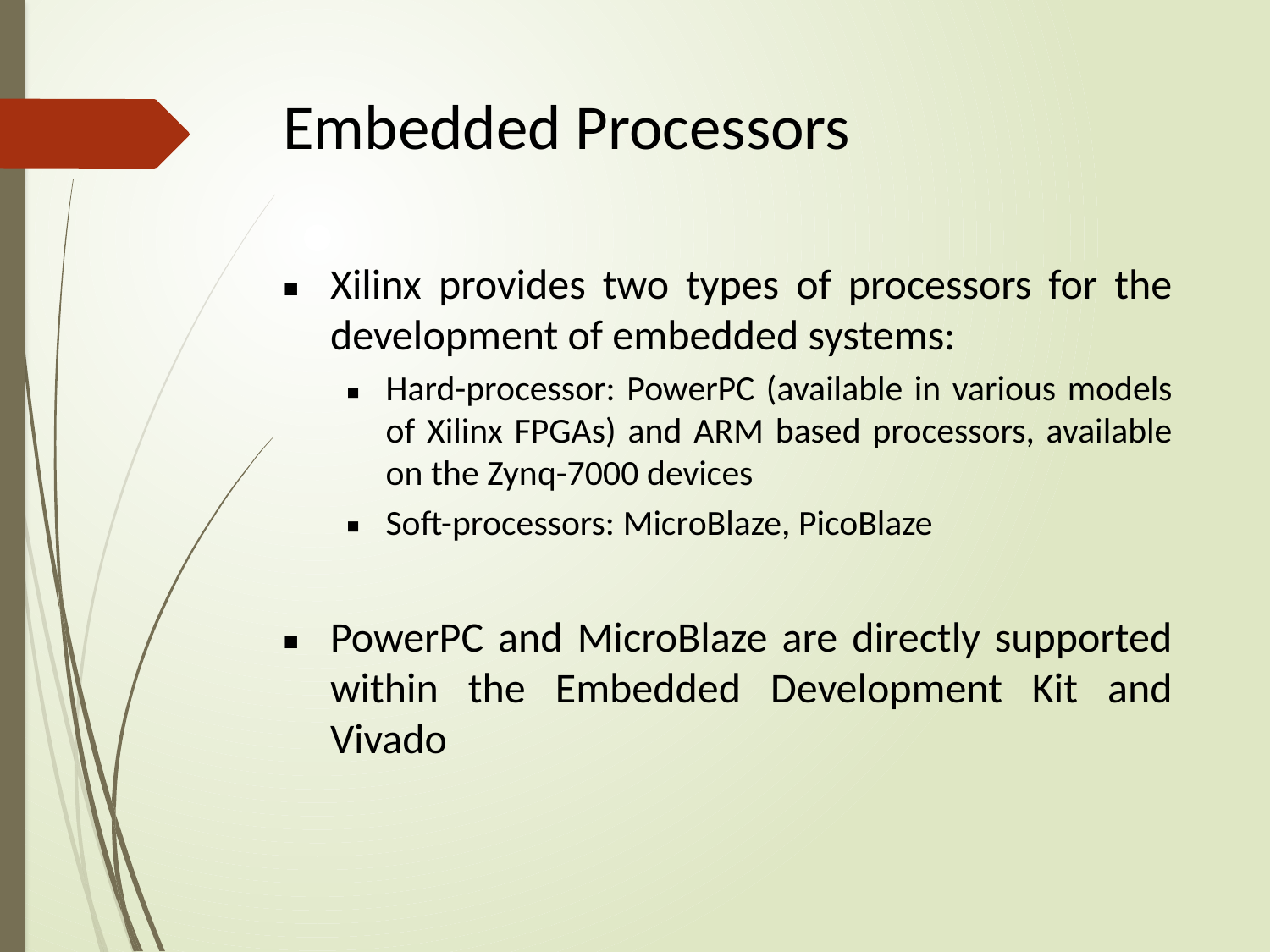

# Embedded Processors
Xilinx provides two types of processors for the development of embedded systems:
Hard-processor: PowerPC (available in various models of Xilinx FPGAs) and ARM based processors, available on the Zynq-7000 devices
Soft-processors: MicroBlaze, PicoBlaze

PowerPC and MicroBlaze are directly supported within the Embedded Development Kit and Vivado